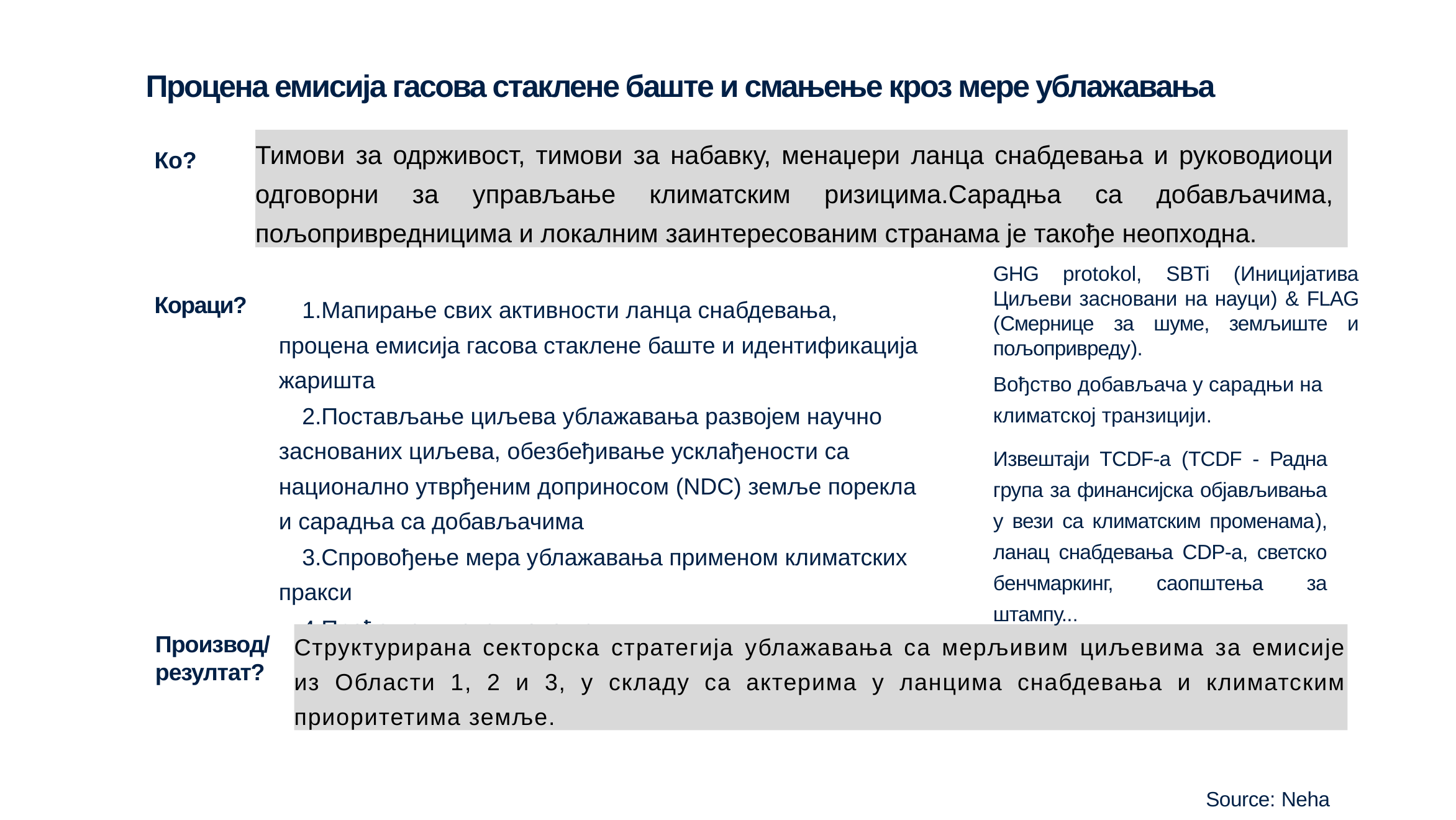

# Процена емисија гасова стаклене баште и смањење кроз мере ублажавања
Тимови за одрживост, тимови за набавку, менаџери ланца снабдевања и руководиоци одговорни за управљање климатским ризицима.Сарадња са добављачима, пољопривредницима и локалним заинтересованим странама је такође неопходна.
Ко?
GHG protokol, SBTi (Иницијатива Циљеви засновани на науци) & FLAG (Смернице за шуме, земљиште и пољопривреду).
Мапирање свих активности ланца снабдевања, процена емисија гасова стаклене баште и идентификација жаришта
Постављање циљева ублажавања развојем научно заснованих циљева, обезбеђивање усклађености са национално утврђеним доприносом (NDC) земље порекла и сарадња са добављачима
Спровођење мера ублажавања применом климатских пракси
Праћење и извештавање
Кораци?
Вођство добављача у сарадњи на климатској транзицији.
Извештаји TCDF-а (TCDF - Радна група за финансијска објављивања у вези са климатским променама), ланац снабдевања CDP-а, светско бенчмаркинг, саопштења за штампу...
Структурирана секторска стратегија ублажавања са мерљивим циљевима за емисије из Области 1, 2 и 3, у складу са актерима у ланцима снабдевања и климатским приоритетима земље.
Производ/резултат?
Source: Neha